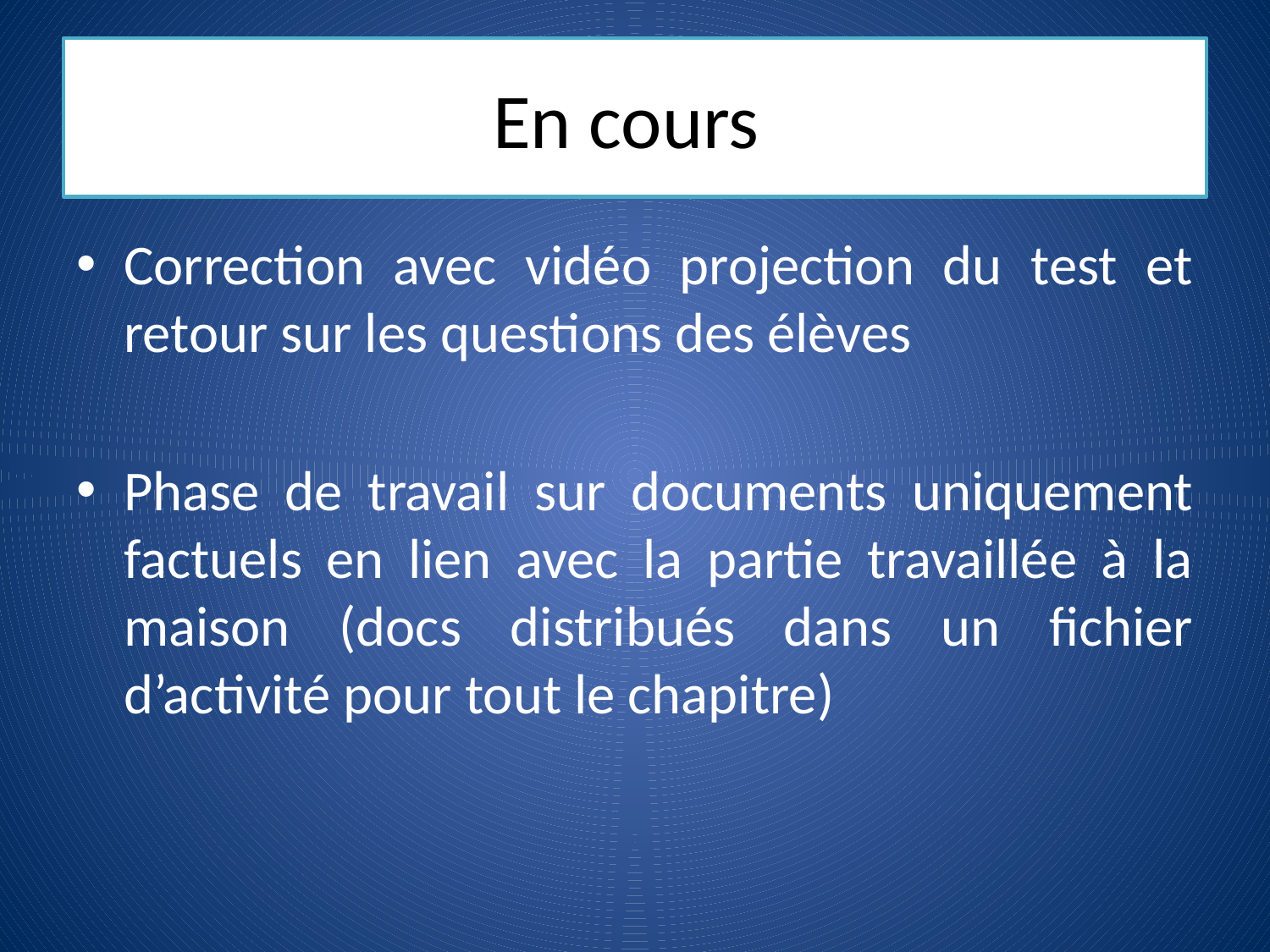

# En cours
Correction avec vidéo projection du test et retour sur les questions des élèves

Phase de travail sur documents uniquement factuels en lien avec la partie travaillée à la maison (docs distribués dans un fichier d’activité pour tout le chapitre)